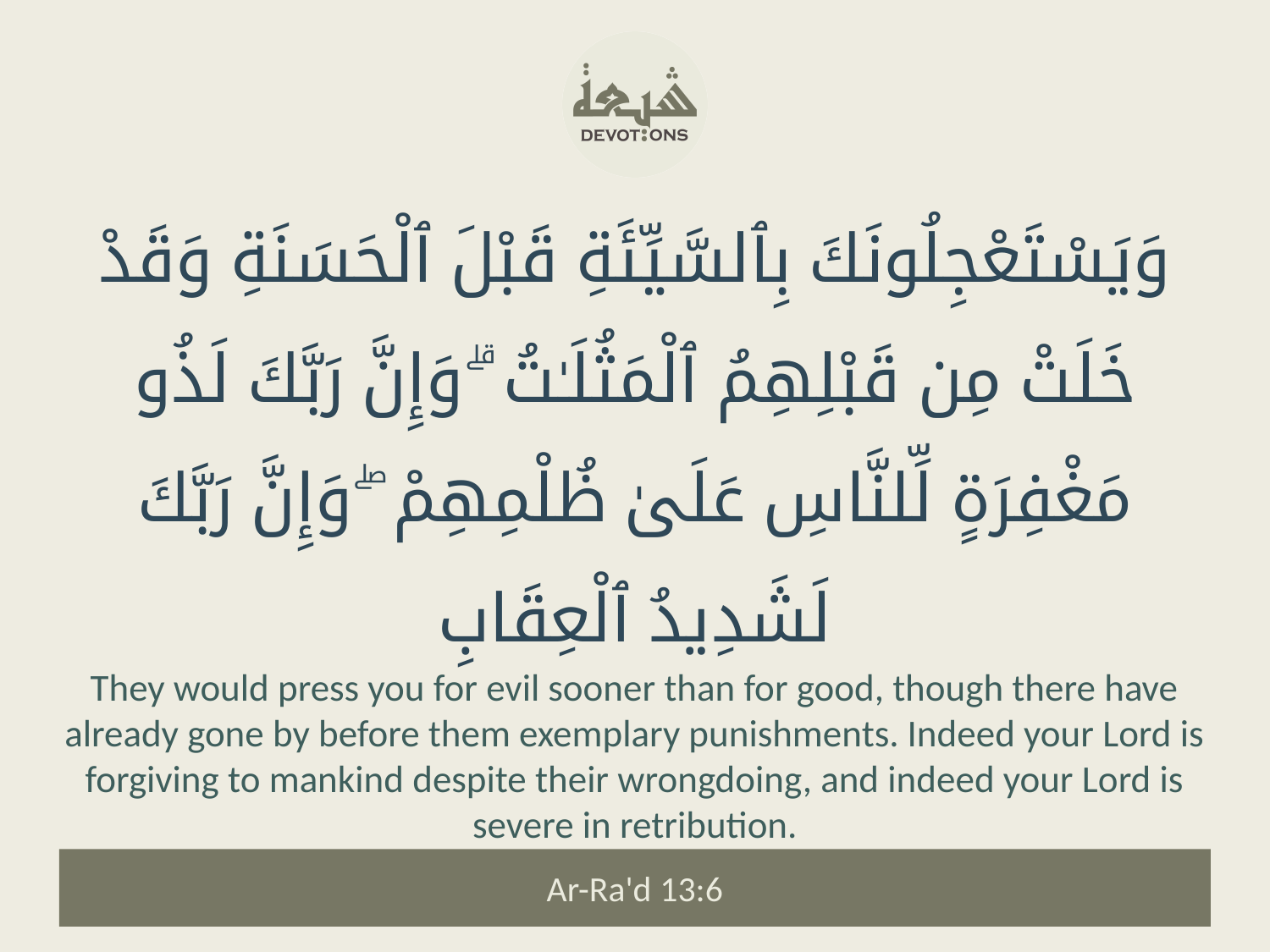

وَيَسْتَعْجِلُونَكَ بِٱلسَّيِّئَةِ قَبْلَ ٱلْحَسَنَةِ وَقَدْ خَلَتْ مِن قَبْلِهِمُ ٱلْمَثُلَـٰتُ ۗ وَإِنَّ رَبَّكَ لَذُو مَغْفِرَةٍ لِّلنَّاسِ عَلَىٰ ظُلْمِهِمْ ۖ وَإِنَّ رَبَّكَ لَشَدِيدُ ٱلْعِقَابِ
They would press you for evil sooner than for good, though there have already gone by before them exemplary punishments. Indeed your Lord is forgiving to mankind despite their wrongdoing, and indeed your Lord is severe in retribution.
Ar-Ra'd 13:6